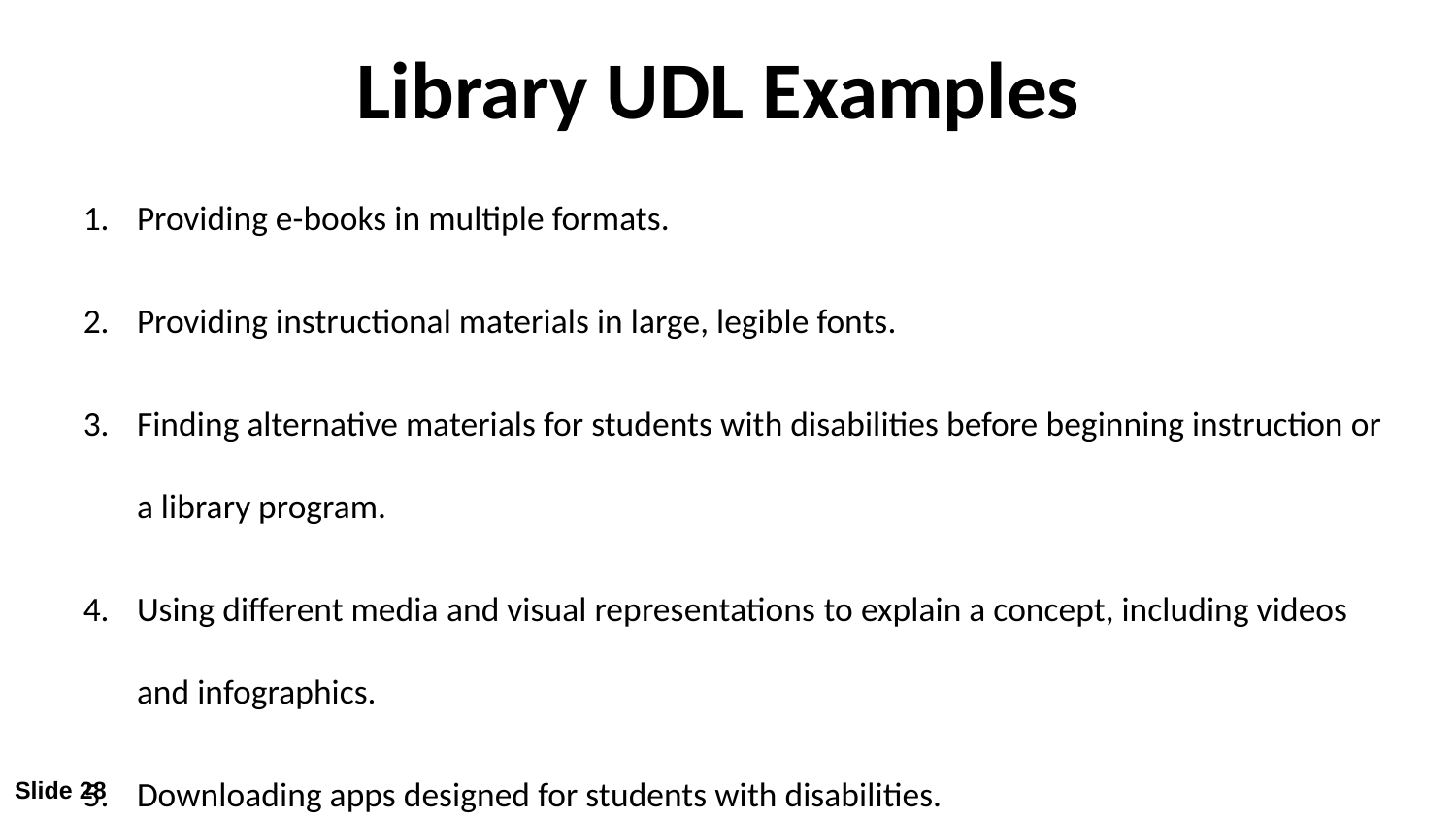

# Library UDL Examples
Providing e-books in multiple formats.
Providing instructional materials in large, legible fonts.
Finding alternative materials for students with disabilities before beginning instruction or a library program.
Using different media and visual representations to explain a concept, including videos and infographics.
Downloading apps designed for students with disabilities.
Slide 28